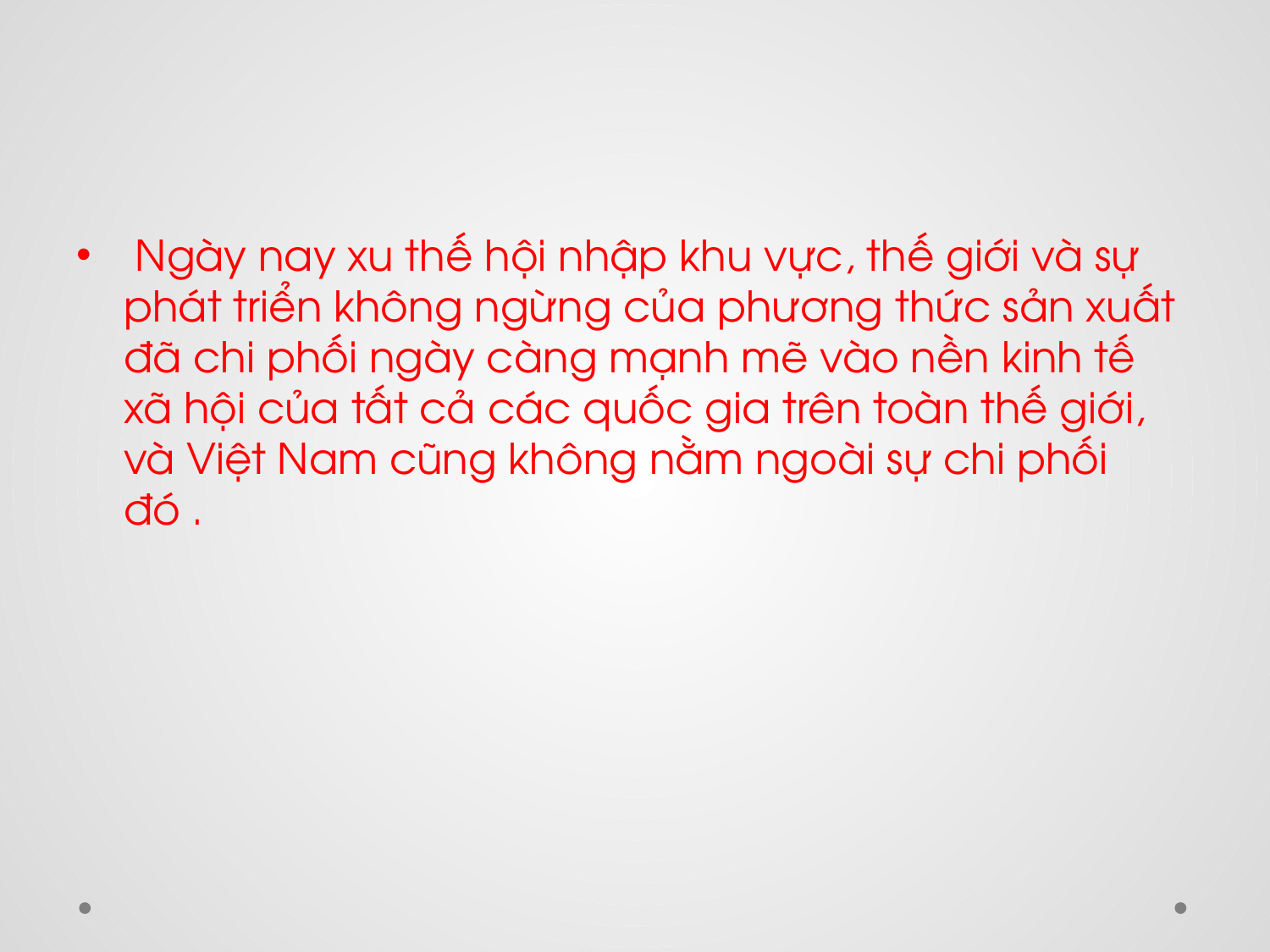

#
 Ngày nay xu thế hội nhập khu vực, thế giới và sự phát triển không ngừng của phương thức sản xuất đã chi phối ngày càng mạnh mẽ vào nền kinh tế xã hội của tất cả các quốc gia trên toàn thế giới, và Việt Nam cũng không nằm ngoài sự chi phối đó .